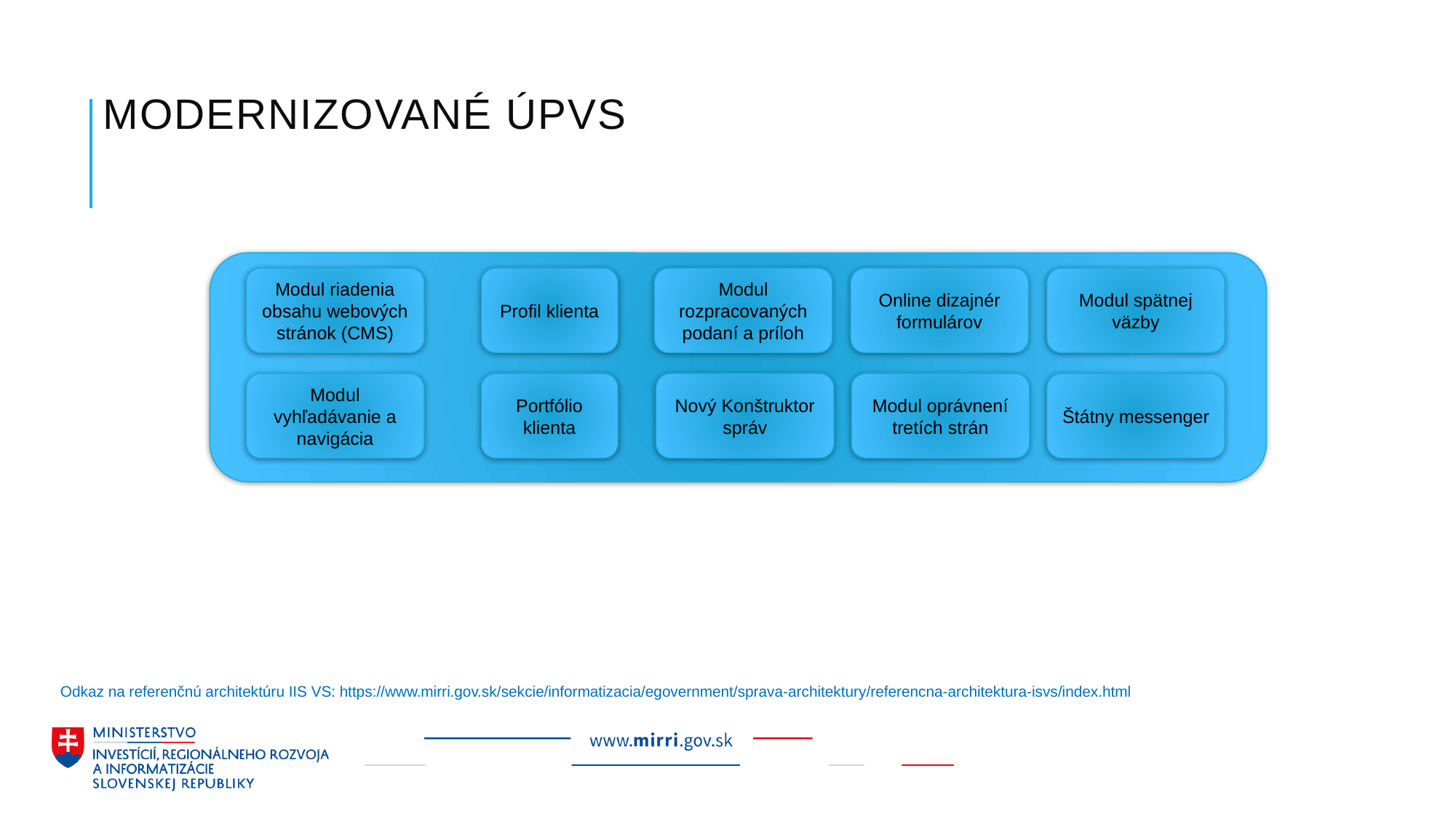

# MOdernizované ÚPVS

Modul riadenia obsahu webových stránok (CMS)
Profil klienta
Modul rozpracovaných podaní a príloh
Online dizajnér formulárov
Modul spätnej väzby
Modul vyhľadávanie a navigácia
Portfólio klienta
Nový Konštruktor správ
Modul oprávnení tretích strán
Štátny messenger
Odkaz na referenčnú architektúru IIS VS: https://www.mirri.gov.sk/sekcie/informatizacia/egovernment/sprava-architektury/referencna-architektura-isvs/index.html